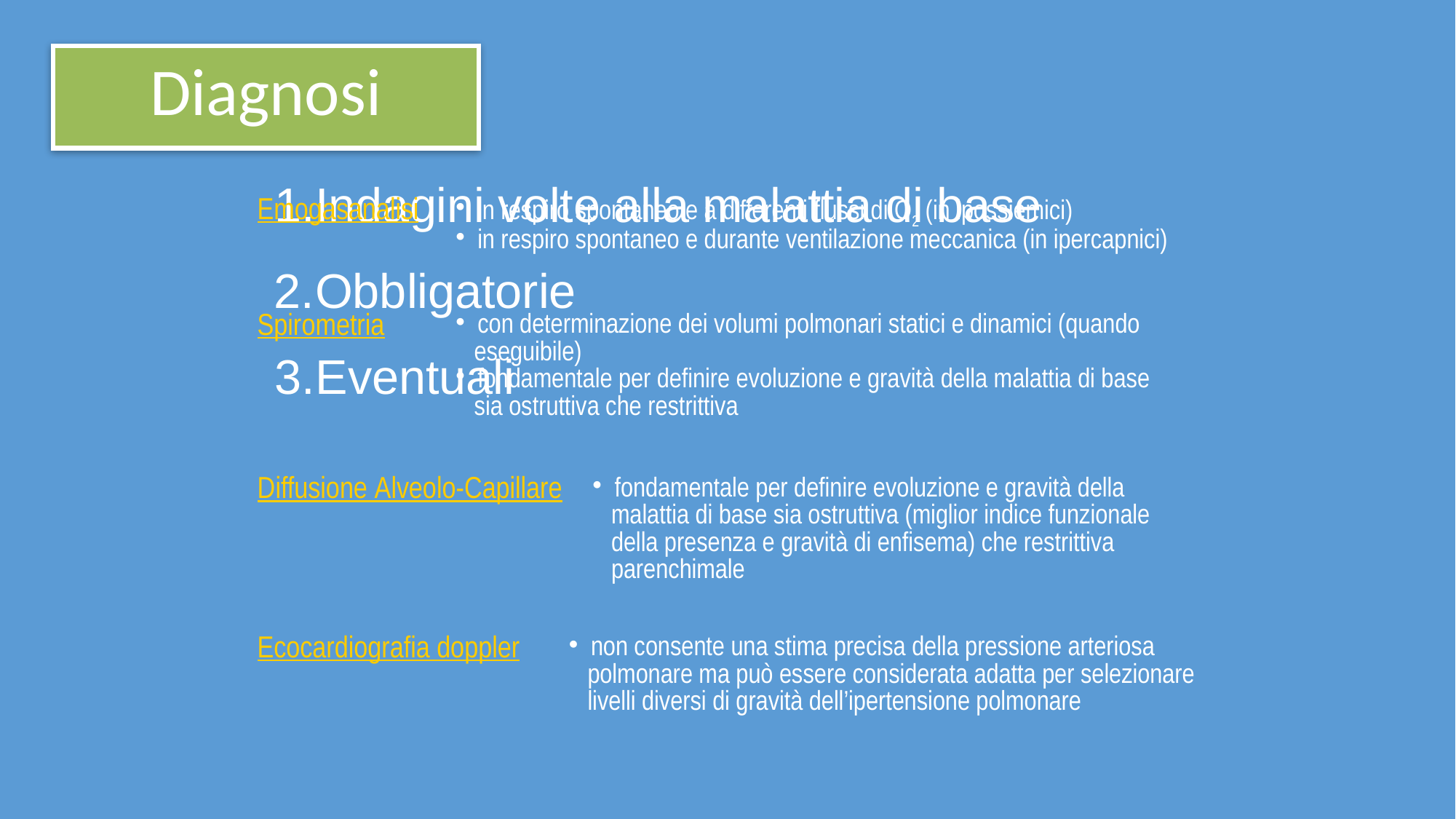

Diagnosi
Indagini volte alla malattia di base
| Emogasanalisi | in respiro spontaneo e a differenti flussi di O2 (in ipossiemici) in respiro spontaneo e durante ventilazione meccanica (in ipercapnici) |
| --- | --- |
Obbligatorie
| Spirometria | con determinazione dei volumi polmonari statici e dinamici (quando eseguibile) fondamentale per definire evoluzione e gravità della malattia di base sia ostruttiva che restrittiva |
| --- | --- |
Eventuali
| Diffusione Alveolo-Capillare | fondamentale per definire evoluzione e gravità della malattia di base sia ostruttiva (miglior indice funzionale della presenza e gravità di enfisema) che restrittiva parenchimale |
| --- | --- |
| Ecocardiografia doppler | non consente una stima precisa della pressione arteriosa polmonare ma può essere considerata adatta per selezionare livelli diversi di gravità dell’ipertensione polmonare |
| --- | --- |